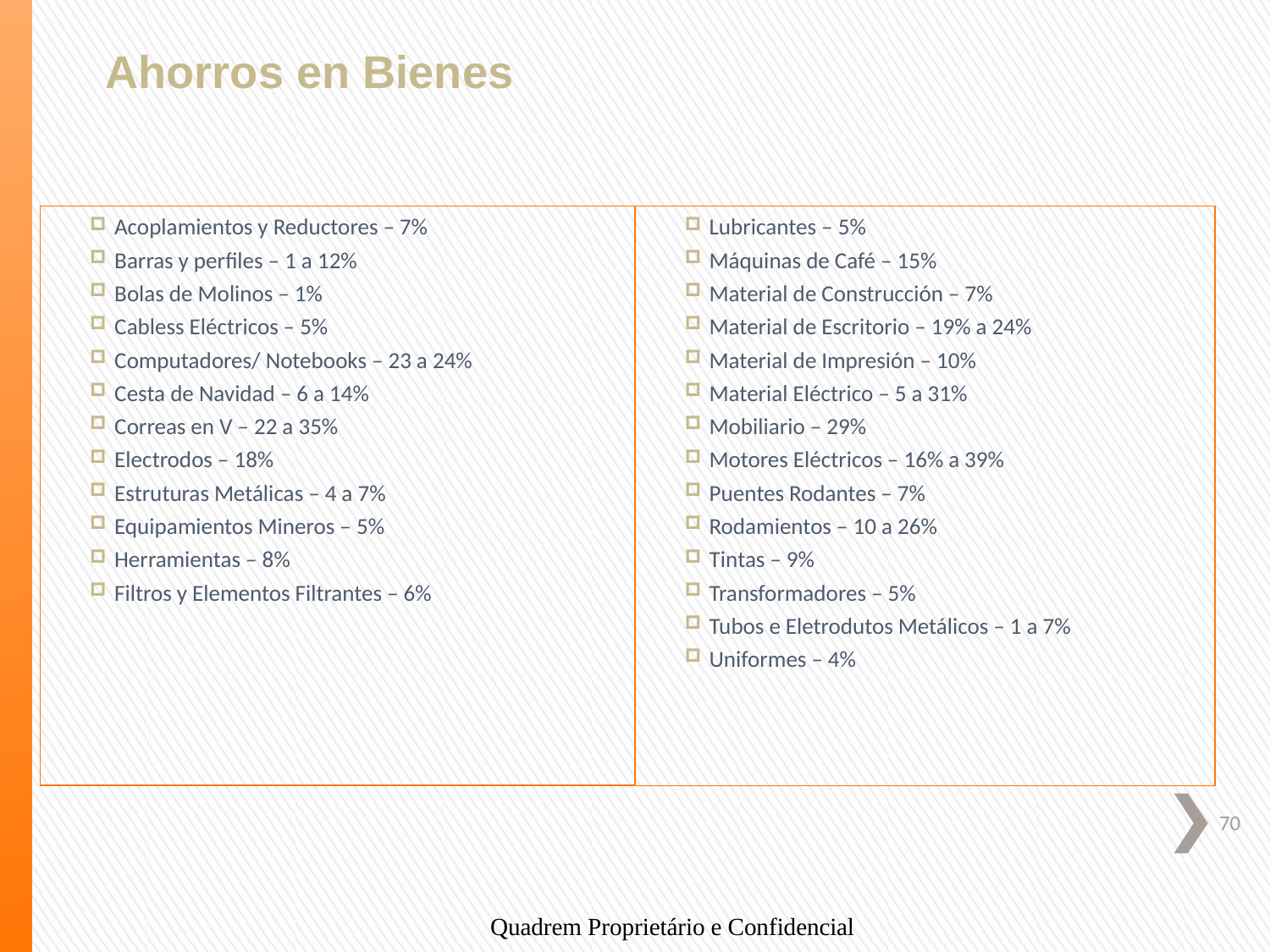

Ahorros en Bienes
Acoplamientos y Reductores – 7%
Barras y perfiles – 1 a 12%
Bolas de Molinos – 1%
Cabless Eléctricos – 5%
Computadores/ Notebooks – 23 a 24%
Cesta de Navidad – 6 a 14%
Correas en V – 22 a 35%
Electrodos – 18%
Estruturas Metálicas – 4 a 7%
Equipamientos Mineros – 5%
Herramientas – 8%
Filtros y Elementos Filtrantes – 6%
Lubricantes – 5%
Máquinas de Café – 15%
Material de Construcción – 7%
Material de Escritorio – 19% a 24%
Material de Impresión – 10%
Material Eléctrico – 5 a 31%
Mobiliario – 29%
Motores Eléctricos – 16% a 39%
Puentes Rodantes – 7%
Rodamientos – 10 a 26%
Tintas – 9%
Transformadores – 5%
Tubos e Eletrodutos Metálicos – 1 a 7%
Uniformes – 4%
Quadrem Proprietário e Confidencial
70